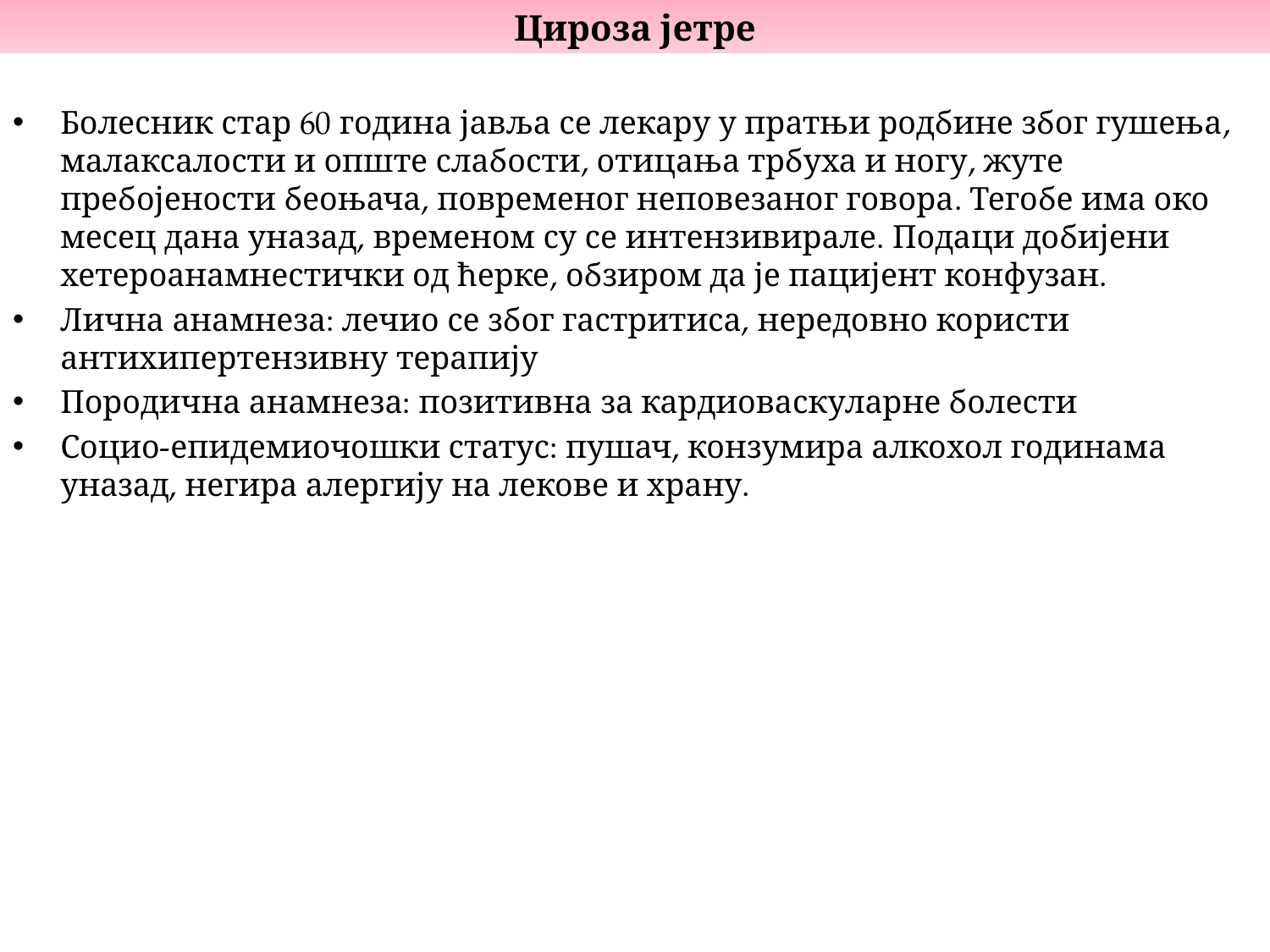

Цироза јетре
Болесник стар 60 година јавља се лекару у пратњи родбине због гушења, малаксалости и опште слабости, отицања трбуха и ногу, жуте пребојености беоњача, повременог неповезаног говора. Тегобе има око месец дана уназад, временом су се интензивирале. Подаци добијени хетероанамнестички од ћерке, обзиром да је пацијент конфузан.
Лична анамнеза: лечио се због гастритиса, нередовно користи антихипертензивну терапију
Породична анамнеза: позитивна за кардиоваскуларне болести
Социо-епидемиочошки статус: пушач, конзумира алкохол годинама уназад, негира алергију на лекове и храну.